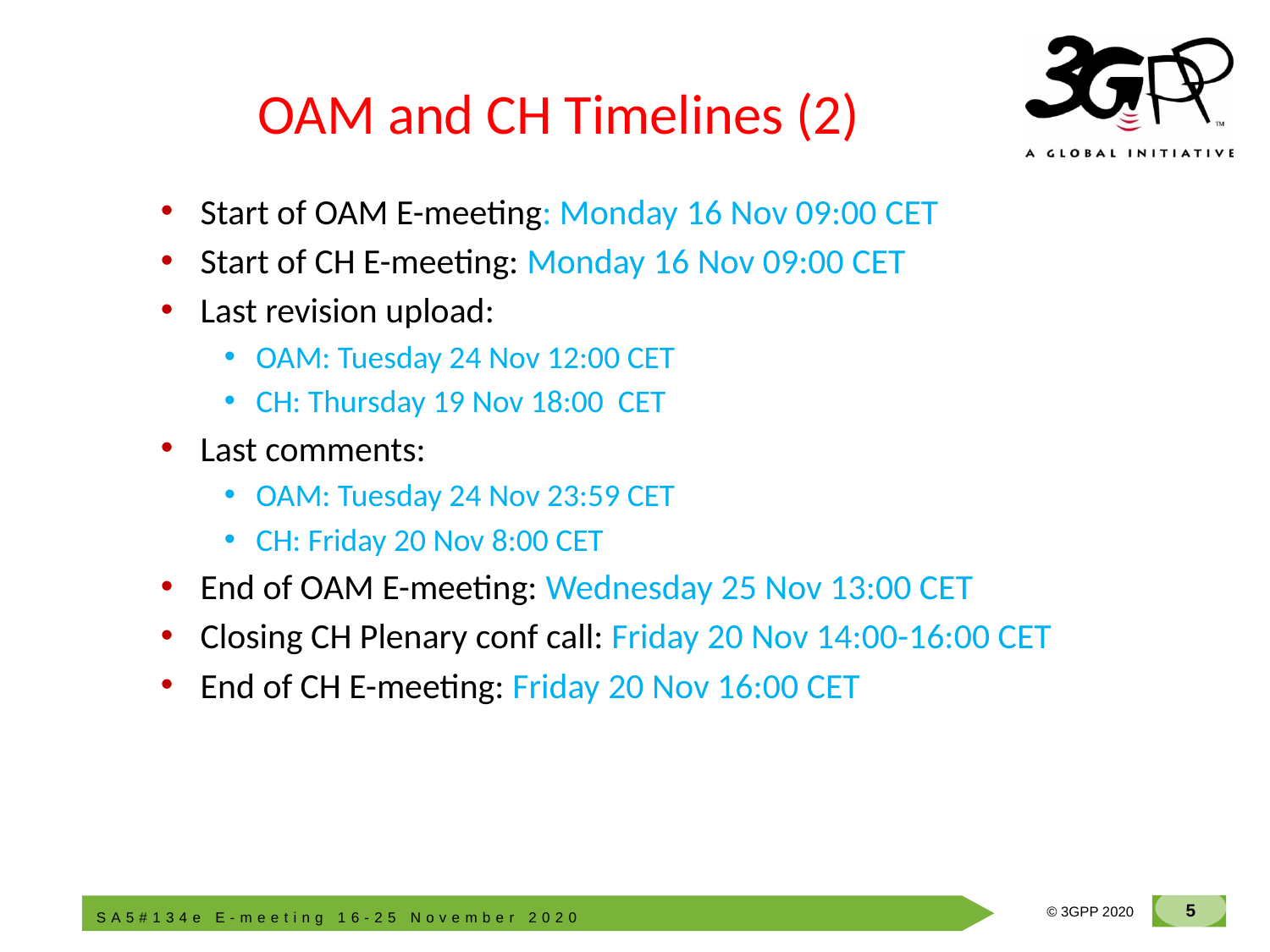

# OAM and CH Timelines (2)
Start of OAM E-meeting: Monday 16 Nov 09:00 CET
Start of CH E-meeting: Monday 16 Nov 09:00 CET
Last revision upload:
OAM: Tuesday 24 Nov 12:00 CET
CH: Thursday 19 Nov 18:00  CET
Last comments:
OAM: Tuesday 24 Nov 23:59 CET
CH: Friday 20 Nov 8:00 CET
End of OAM E-meeting: Wednesday 25 Nov 13:00 CET
Closing CH Plenary conf call: Friday 20 Nov 14:00-16:00 CET
End of CH E-meeting: Friday 20 Nov 16:00 CET